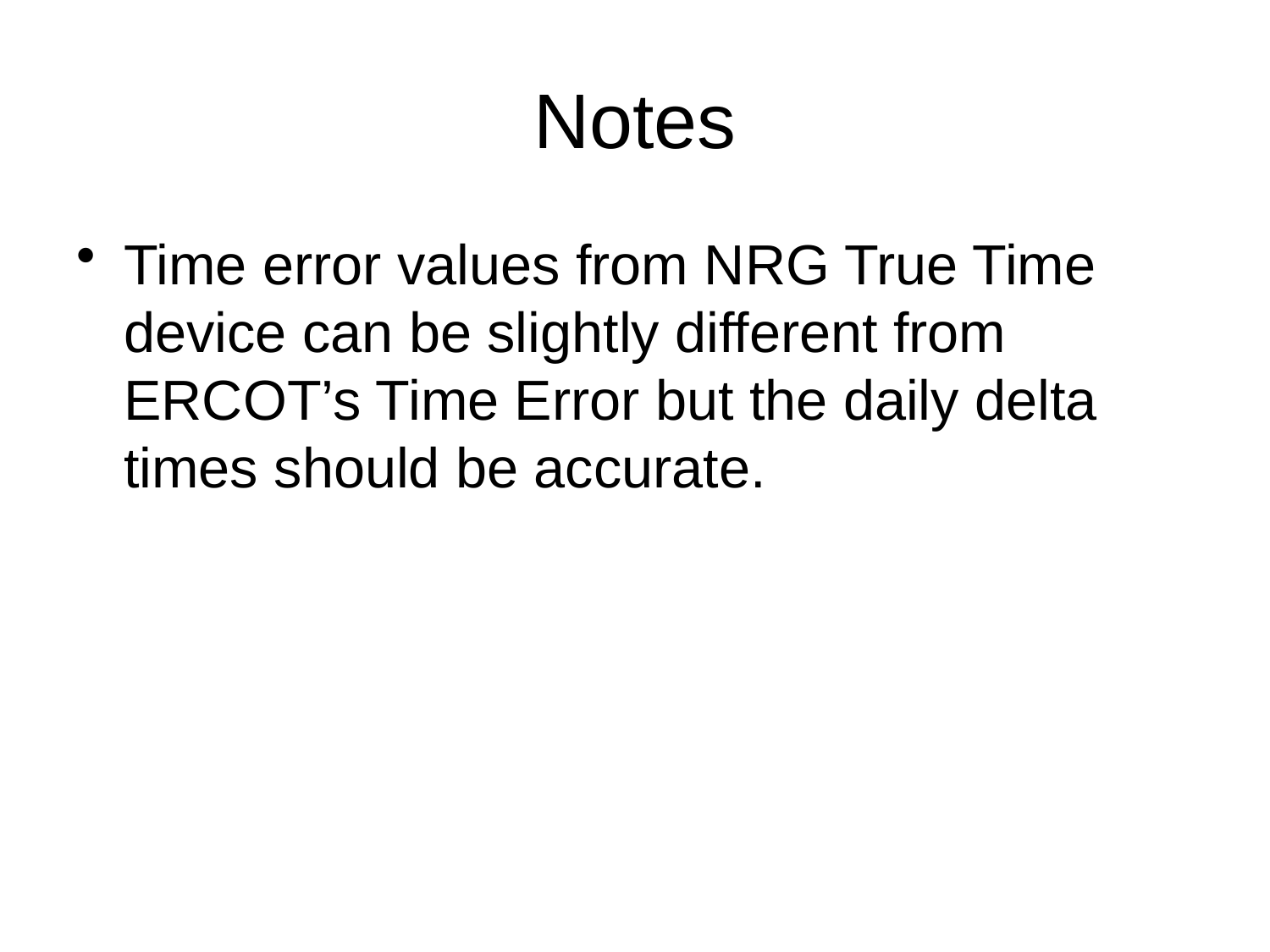

# Notes
Time error values from NRG True Time device can be slightly different from ERCOT’s Time Error but the daily delta times should be accurate.